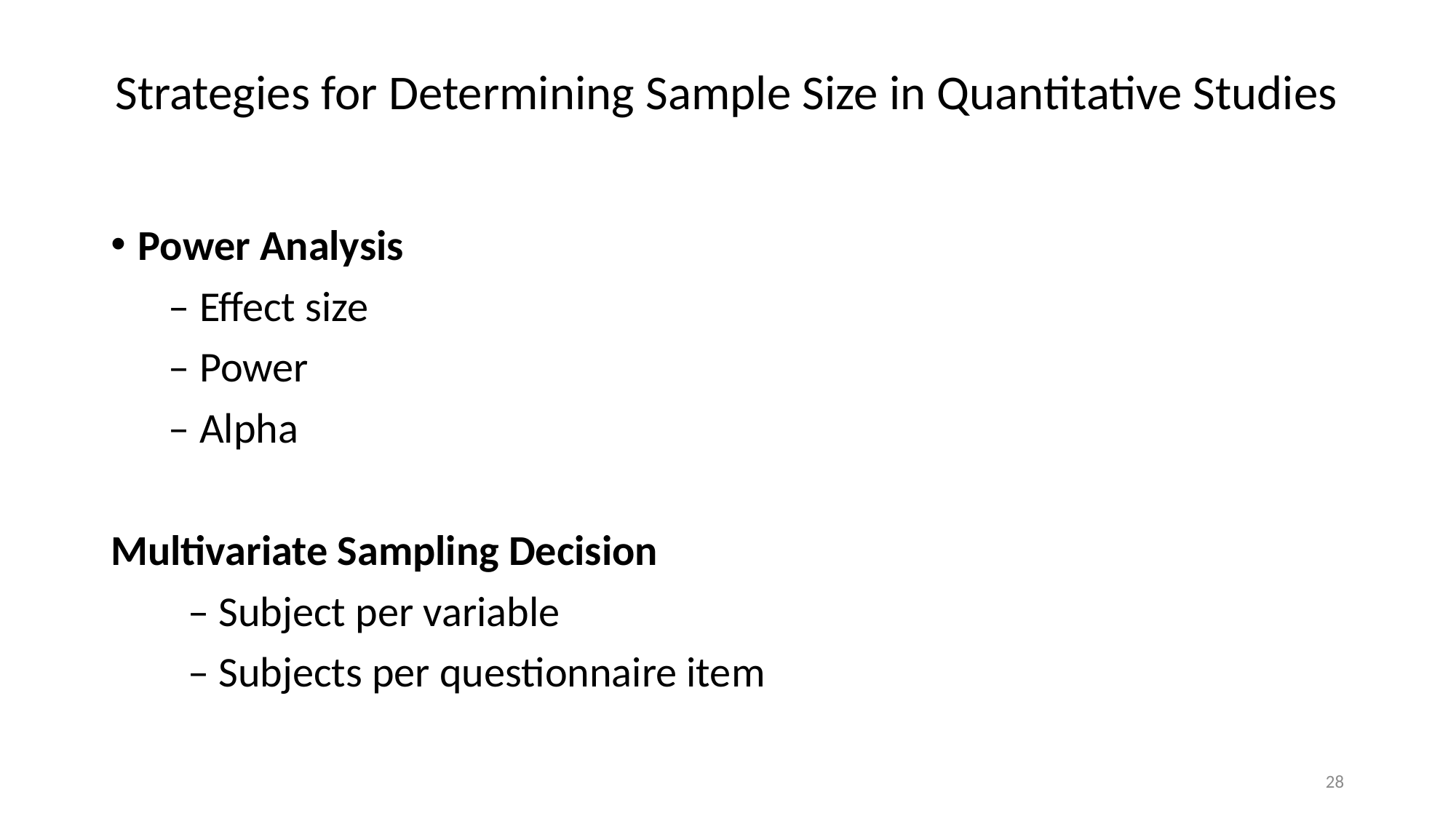

# Strategies for Determining Sample Size in Quantitative Studies
Power Analysis
      – Effect size
      – Power
      – Alpha

Multivariate Sampling Decision
        – Subject per variable
        – Subjects per questionnaire item

28